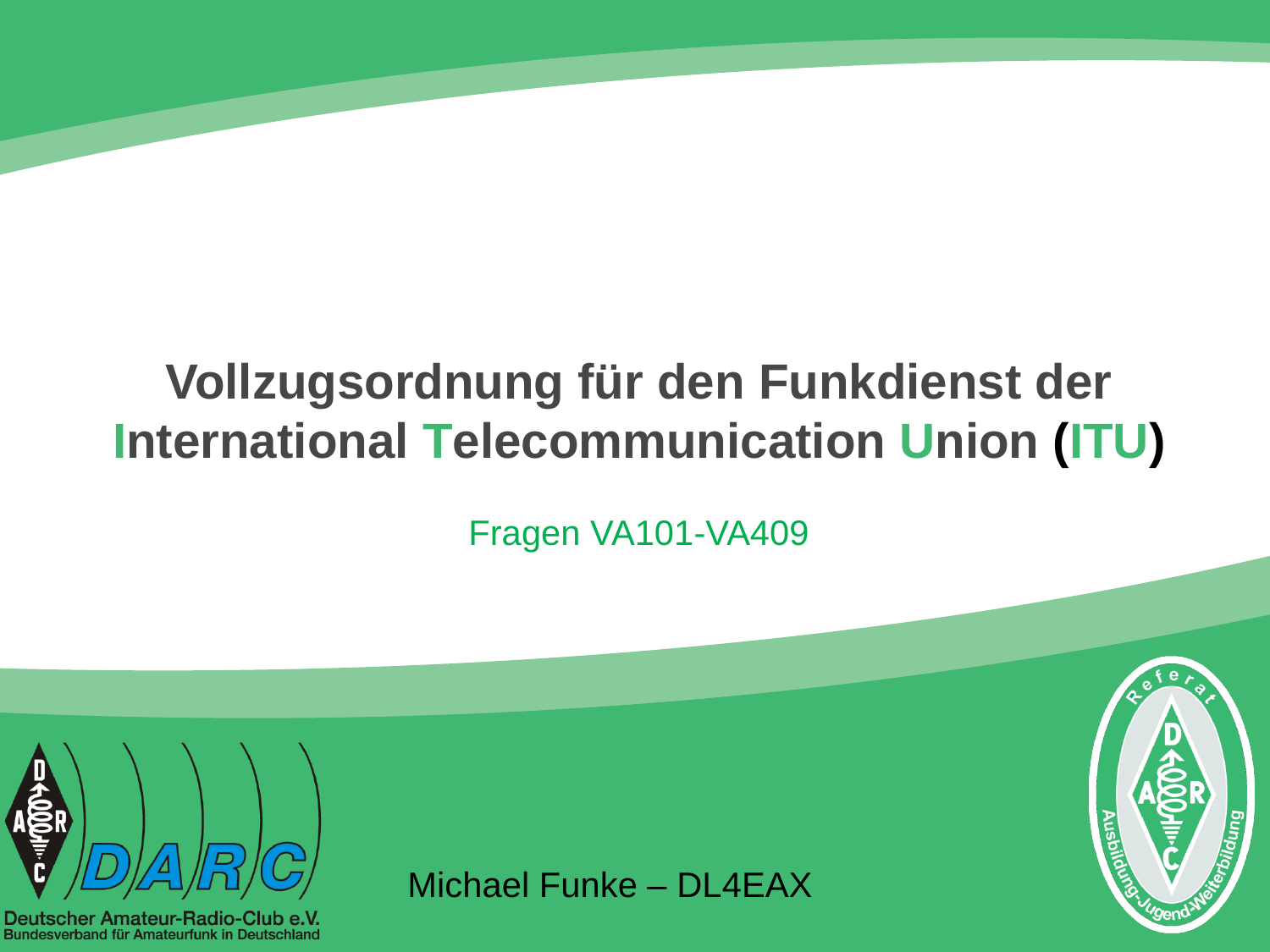

# Vollzugsordnung für den Funkdienst der International Telecommunication Union (ITU)
Fragen VA101-VA409
Michael Funke – DL4EAX